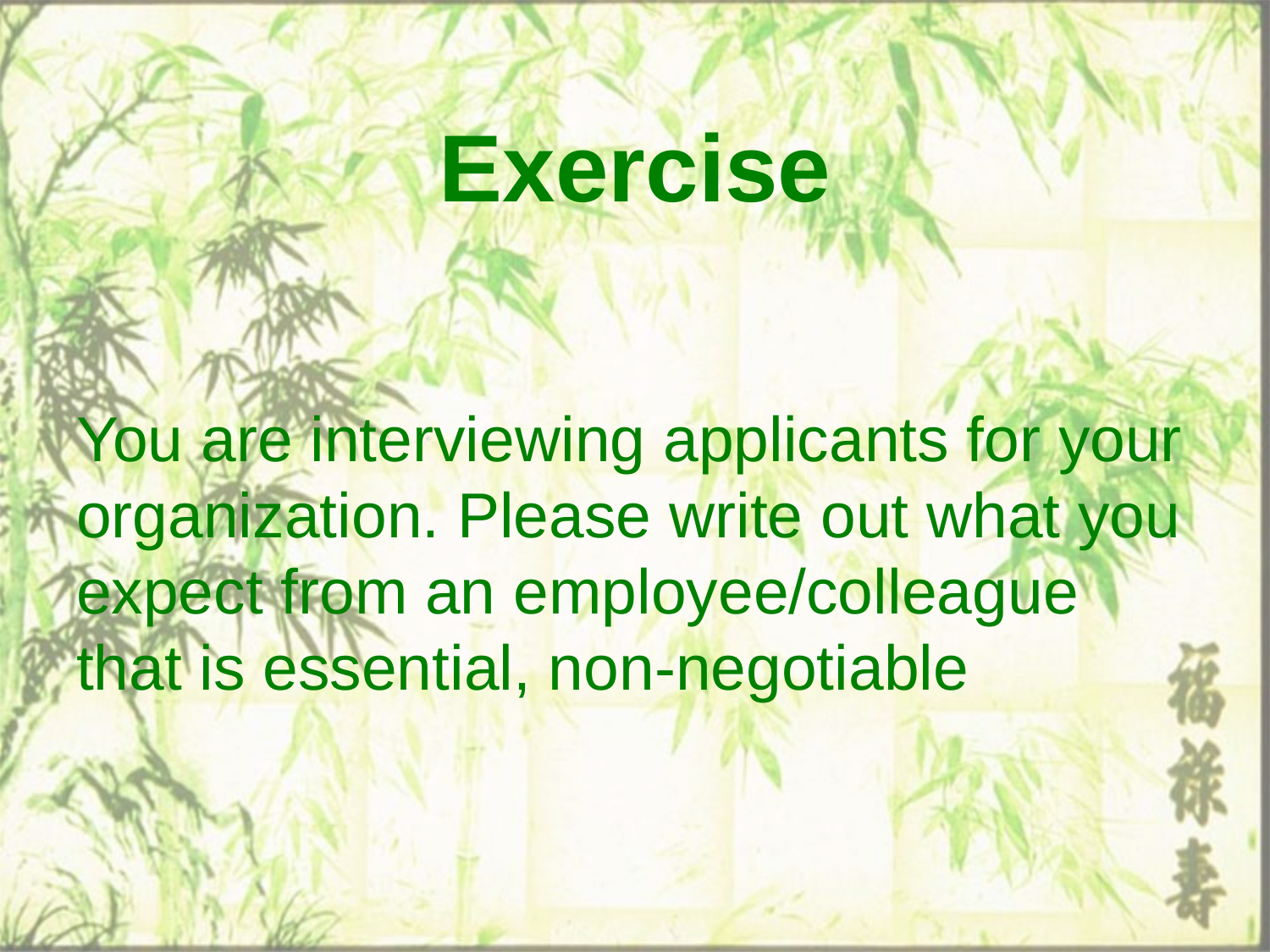

# Exercise
You are interviewing applicants for your organization. Please write out what you expect from an employee/colleague that is essential, non-negotiable